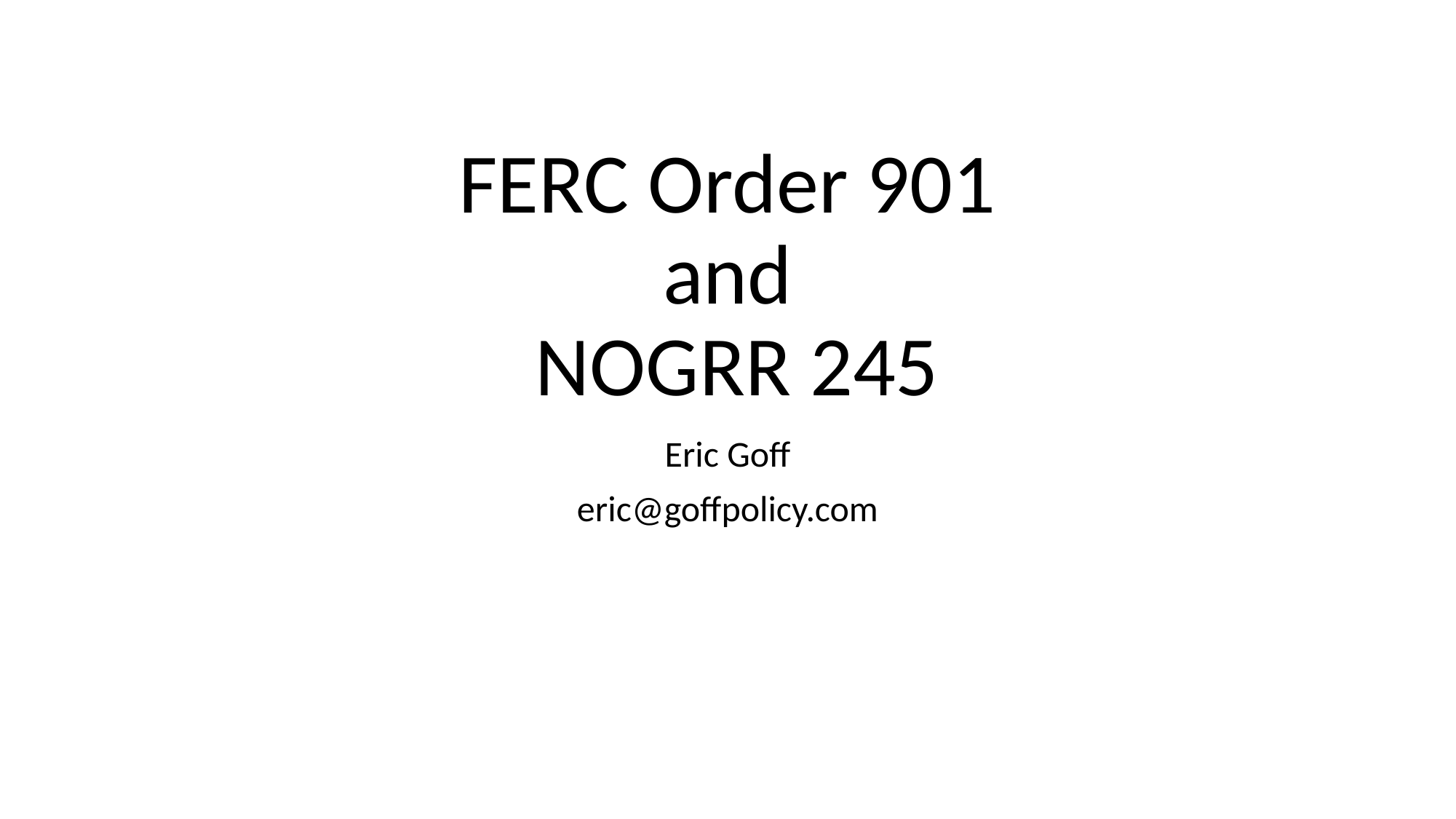

# FERC Order 901 and NOGRR 245
Eric Goff
eric@goffpolicy.com